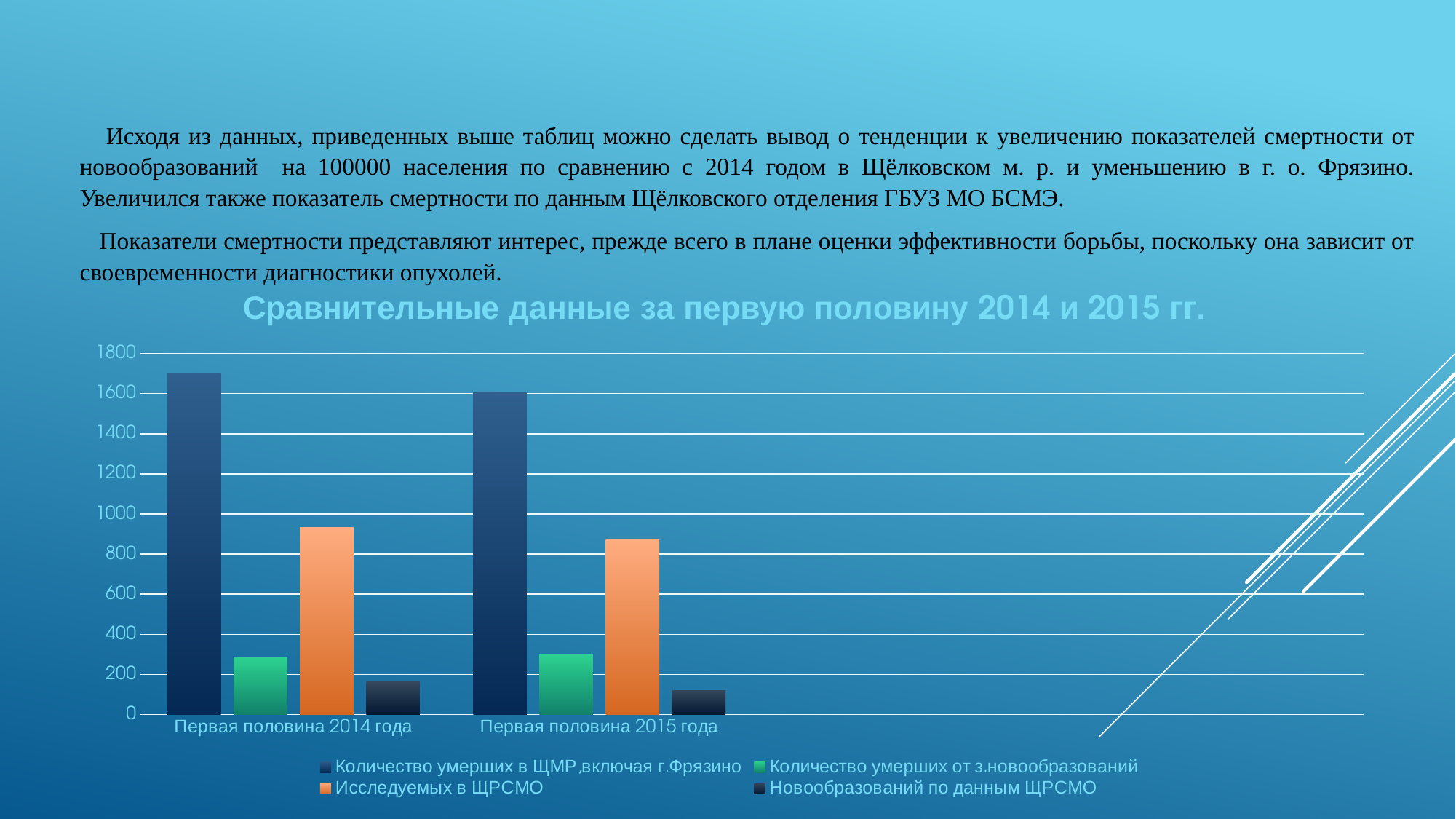

Исходя из данных, приведенных выше таблиц можно сделать вывод о тенденции к увеличению показателей смертности от новообразований  на 100000 населения по сравнению с 2014 годом в Щёлковском м. р. и уменьшению в г. о. Фрязино. Увеличился также показатель смертности по данным Щёлковского отделения ГБУЗ МО БСМЭ.
   Показатели смертности представляют интерес, прежде всего в плане оценки эффективности борьбы, поскольку она зависит от своевременности диагностики опухолей.

### Chart: Сравнительные данные за первую половину 2014 и 2015 гг.

| Category | Количество умерших в ЩМР,включая г.Фрязино | Количество умерших от з.новообразований | Исследуемых в ЩРСМО  | Новообразований по данным ЩРСМО |
|---|---|---|---|---|
| Первая половина 2014 года | 1704.0 | 286.0 | 932.0 | 162.0 |
| Первая половина 2015 года | 1606.0 | 301.0 | 872.0 | 119.0 |